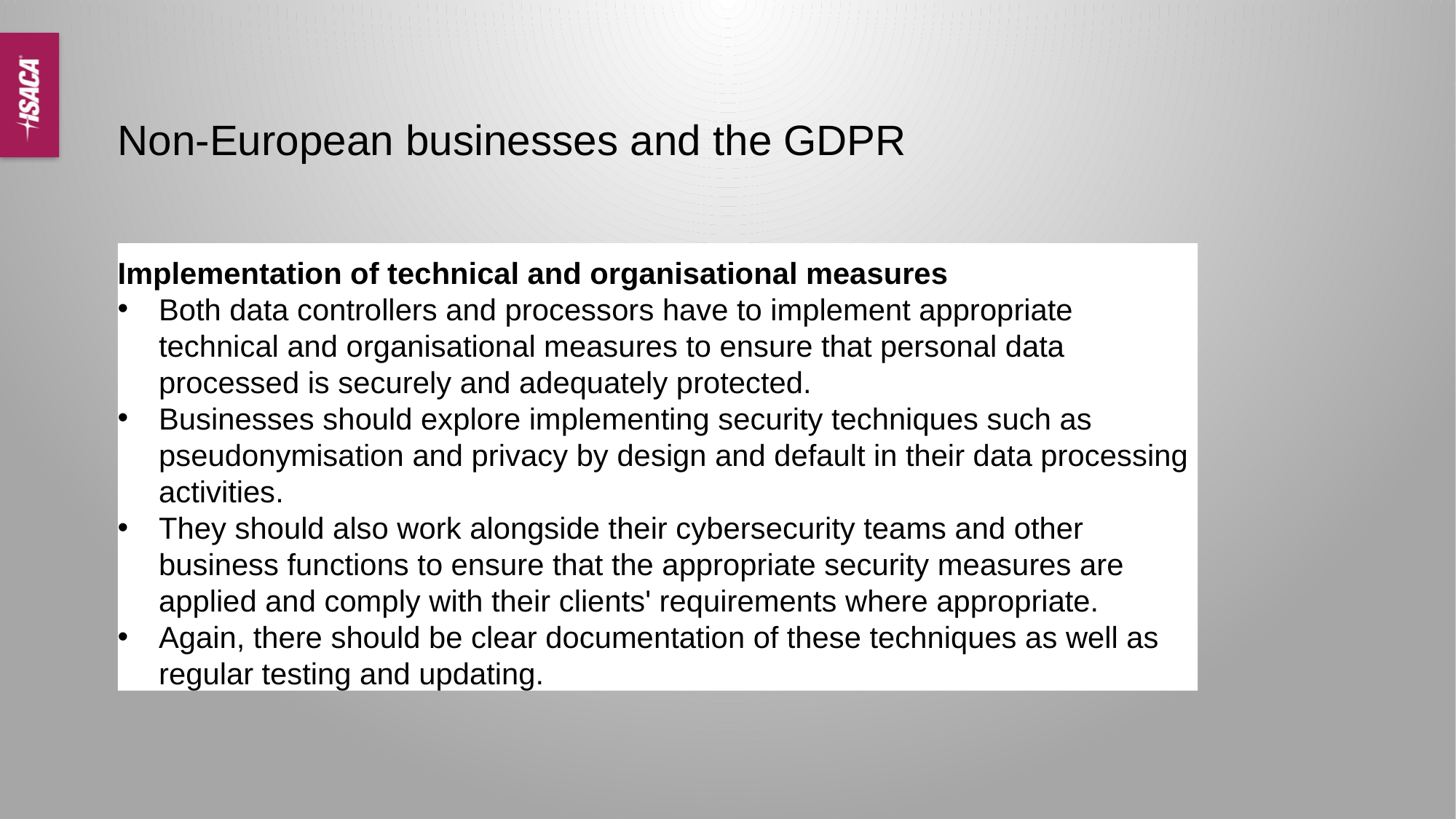

# Non-European businesses and the GDPR
Implementation of technical and organisational measures
Both data controllers and processors have to implement appropriate technical and organisational measures to ensure that personal data processed is securely and adequately protected.
Businesses should explore implementing security techniques such as pseudonymisation and privacy by design and default in their data processing activities.
They should also work alongside their cybersecurity teams and other business functions to ensure that the appropriate security measures are applied and comply with their clients' requirements where appropriate.
Again, there should be clear documentation of these techniques as well as regular testing and updating.